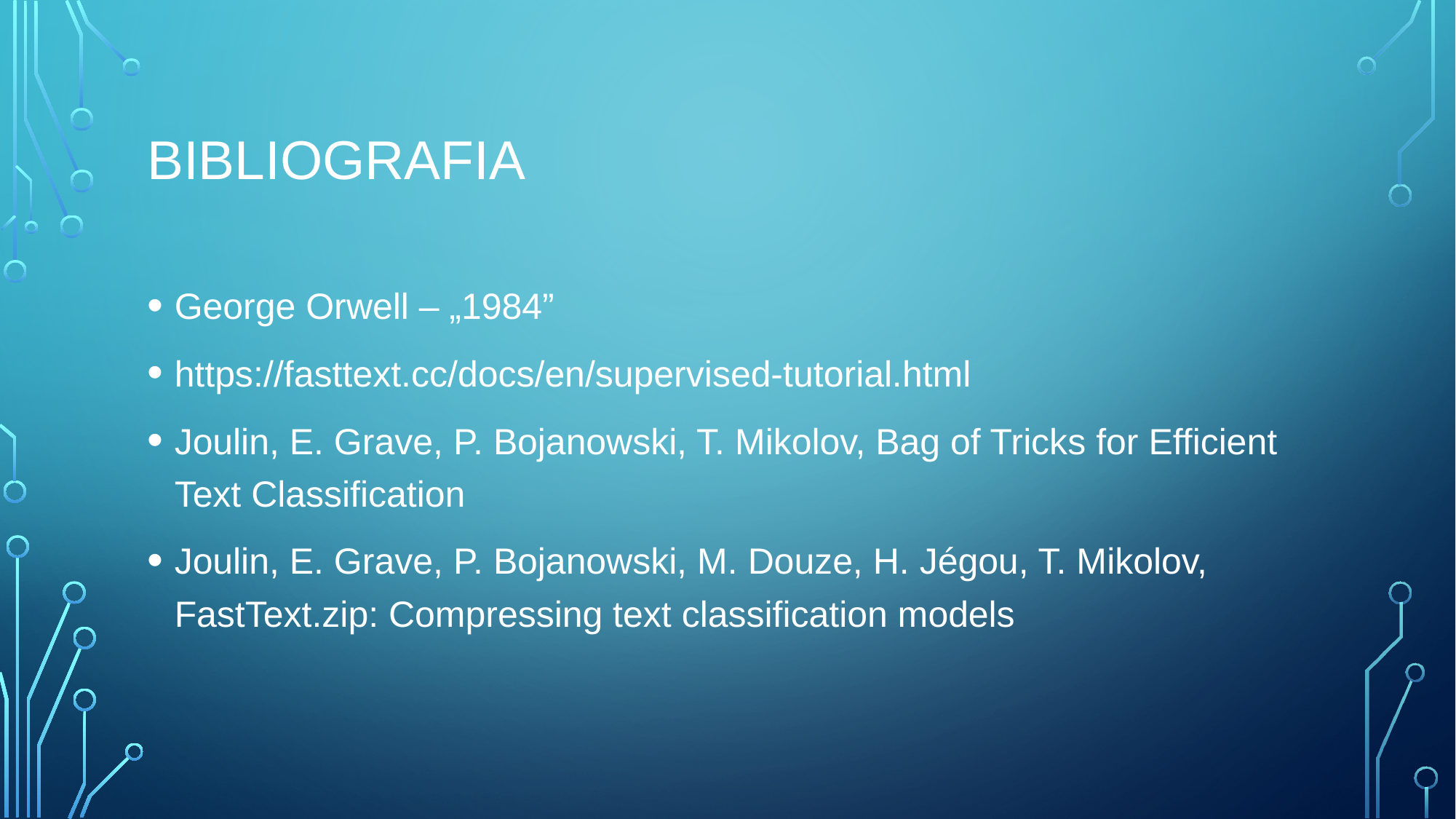

# Bibliografia
George Orwell – „1984”
https://fasttext.cc/docs/en/supervised-tutorial.html
Joulin, E. Grave, P. Bojanowski, T. Mikolov, Bag of Tricks for Efficient Text Classification
Joulin, E. Grave, P. Bojanowski, M. Douze, H. Jégou, T. Mikolov, FastText.zip: Compressing text classification models